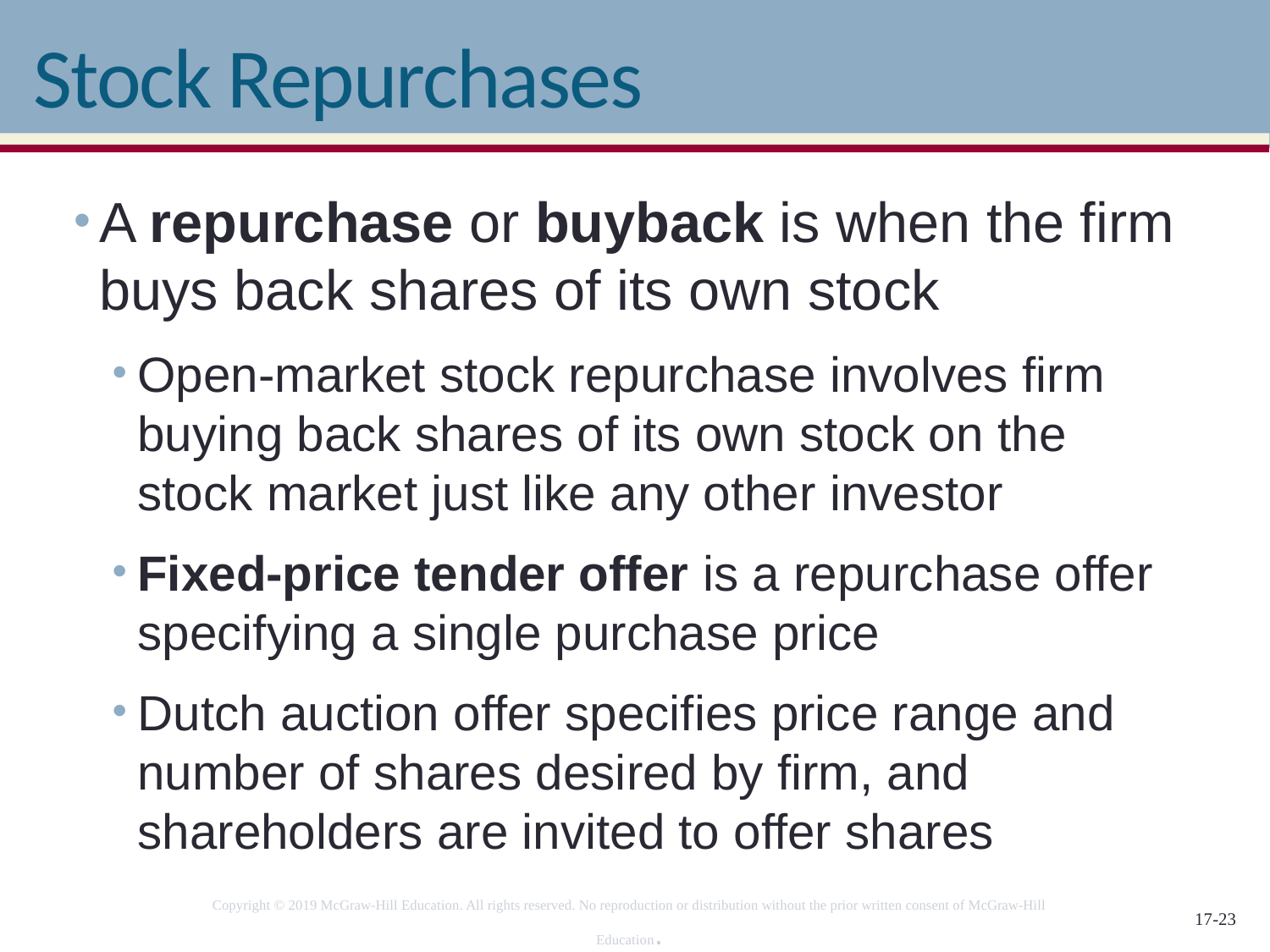

# Stock Repurchases
A repurchase or buyback is when the firm buys back shares of its own stock
Open-market stock repurchase involves firm buying back shares of its own stock on the stock market just like any other investor
Fixed-price tender offer is a repurchase offer specifying a single purchase price
Dutch auction offer specifies price range and number of shares desired by firm, and shareholders are invited to offer shares
Copyright © 2019 McGraw-Hill Education. All rights reserved. No reproduction or distribution without the prior written consent of McGraw-Hill Education.